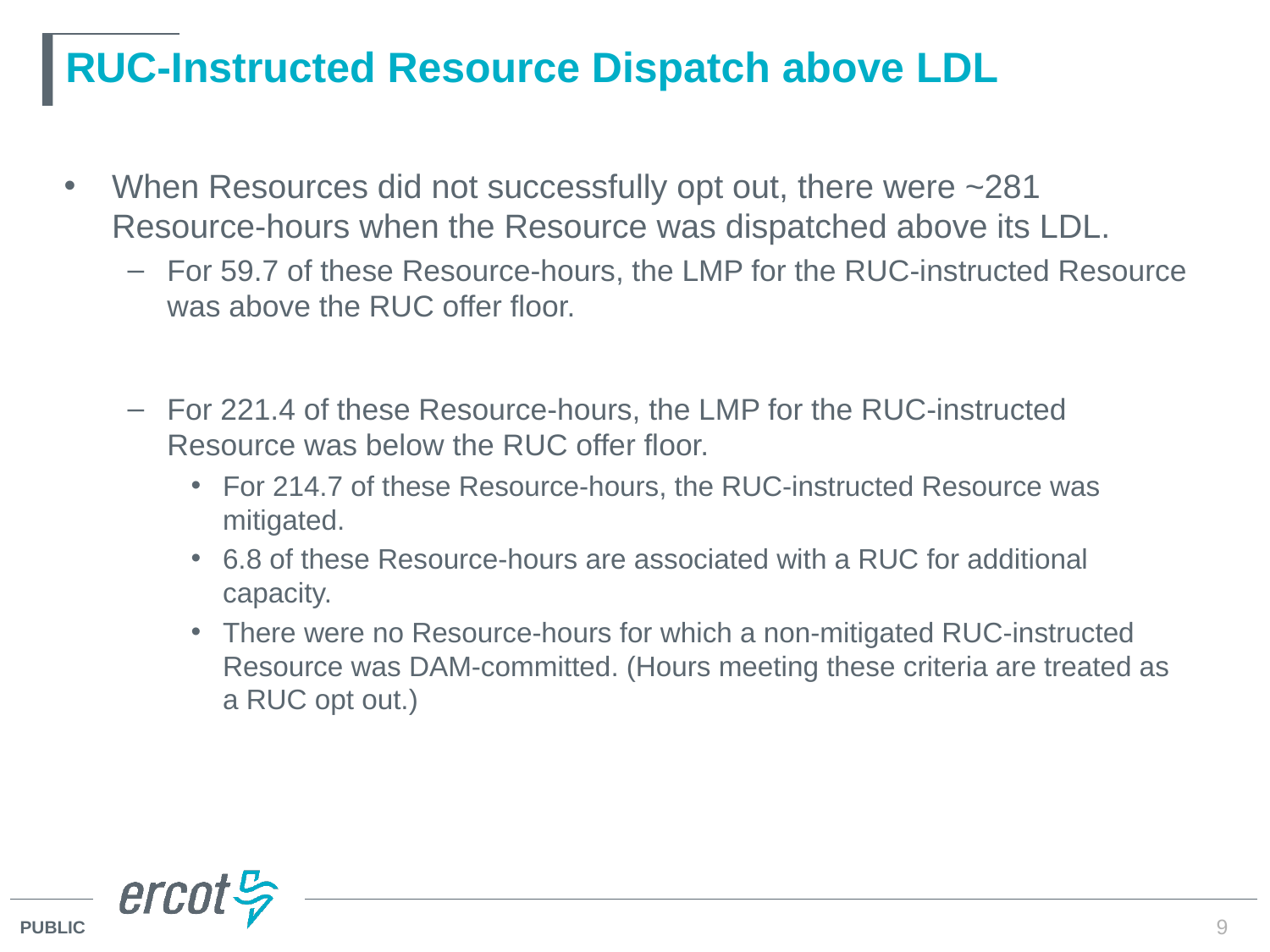

# RUC-Instructed Resource Dispatch above LDL
When Resources did not successfully opt out, there were ~281 Resource-hours when the Resource was dispatched above its LDL.
For 59.7 of these Resource-hours, the LMP for the RUC-instructed Resource was above the RUC offer floor.

For 221.4 of these Resource-hours, the LMP for the RUC-instructed Resource was below the RUC offer floor.
For 214.7 of these Resource-hours, the RUC-instructed Resource was mitigated.
6.8 of these Resource-hours are associated with a RUC for additional capacity.
There were no Resource-hours for which a non-mitigated RUC-instructed Resource was DAM-committed. (Hours meeting these criteria are treated as a RUC opt out.)
9